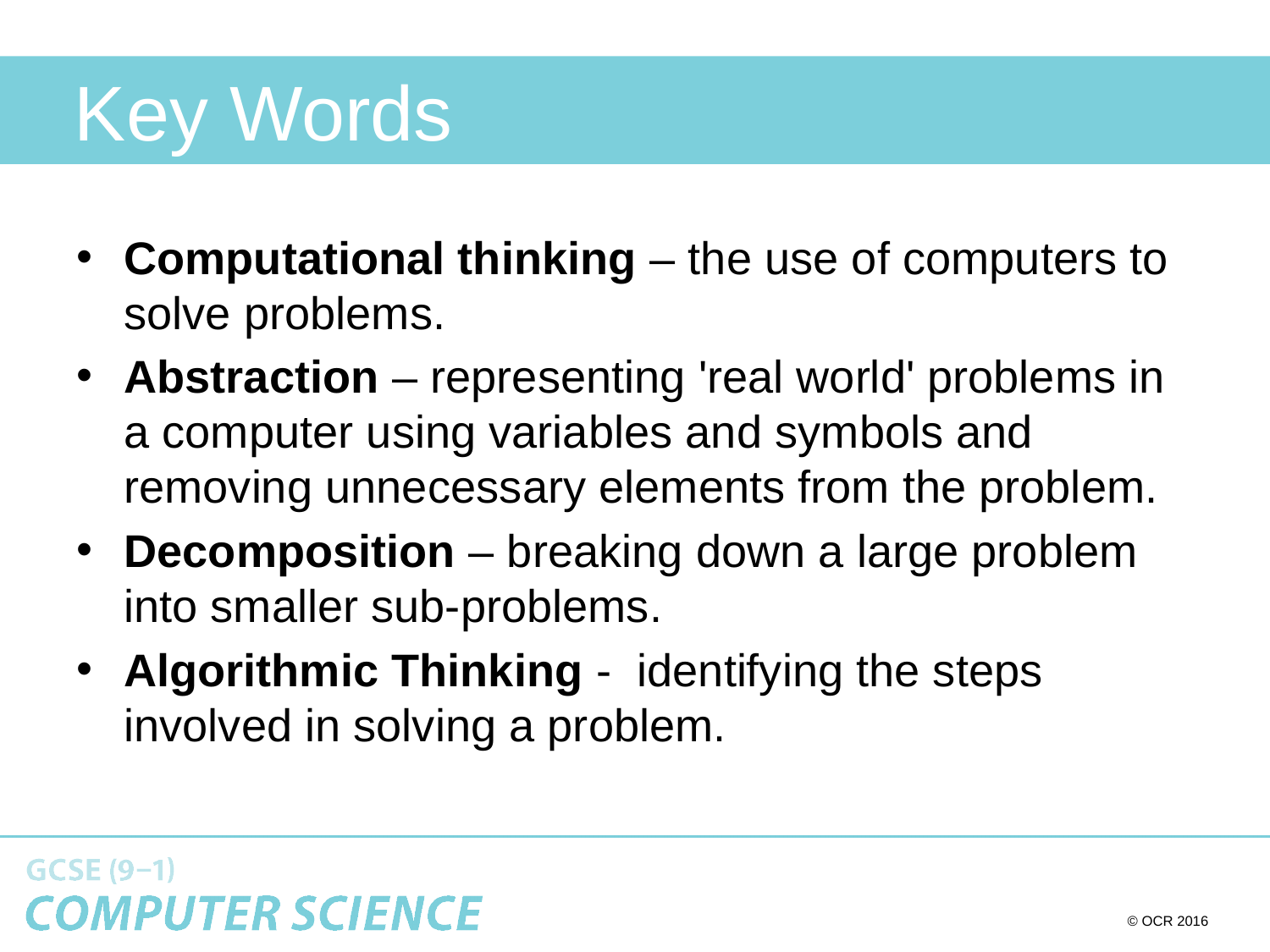

# Key Words
Computational thinking – the use of computers to solve problems.
Abstraction – representing 'real world' problems in a computer using variables and symbols and removing unnecessary elements from the problem.
Decomposition – breaking down a large problem into smaller sub-problems.
Algorithmic Thinking -  identifying the steps involved in solving a problem.